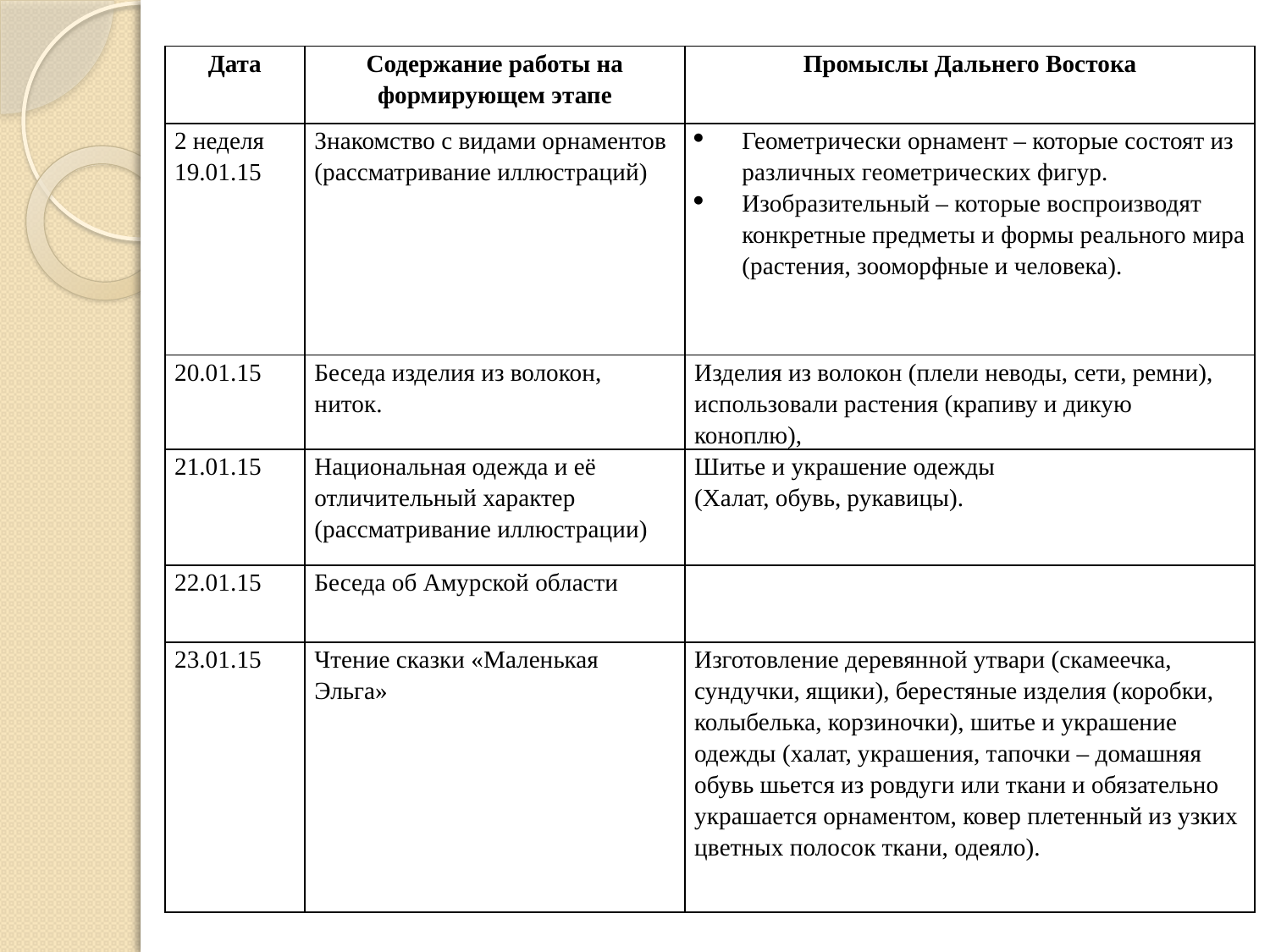

| Дата | Содержание работы на формирующем этапе | Промыслы Дальнего Востока |
| --- | --- | --- |
| 2 неделя 19.01.15 | Знакомство с видами орнаментов (рассматривание иллюстраций) | Геометрически орнамент – которые состоят из различных геометрических фигур. Изобразительный – которые воспроизводят конкретные предметы и формы реального мира (растения, зооморфные и человека). |
| 20.01.15 | Беседа изделия из волокон, ниток. | Изделия из волокон (плели неводы, сети, ремни), использовали растения (крапиву и дикую коноплю), |
| 21.01.15 | Национальная одежда и её отличительный характер (рассматривание иллюстрации) | Шитье и украшение одежды (Халат, обувь, рукавицы). |
| 22.01.15 | Беседа об Амурской области |  |
| 23.01.15 | Чтение сказки «Маленькая Эльга» | Изготовление деревянной утвари (скамеечка, сундучки, ящики), берестяные изделия (коробки, колыбелька, корзиночки), шитье и украшение одежды (халат, украшения, тапочки – домашняя обувь шьется из ровдуги или ткани и обязательно украшается орнаментом, ковер плетенный из узких цветных полосок ткани, одеяло). |